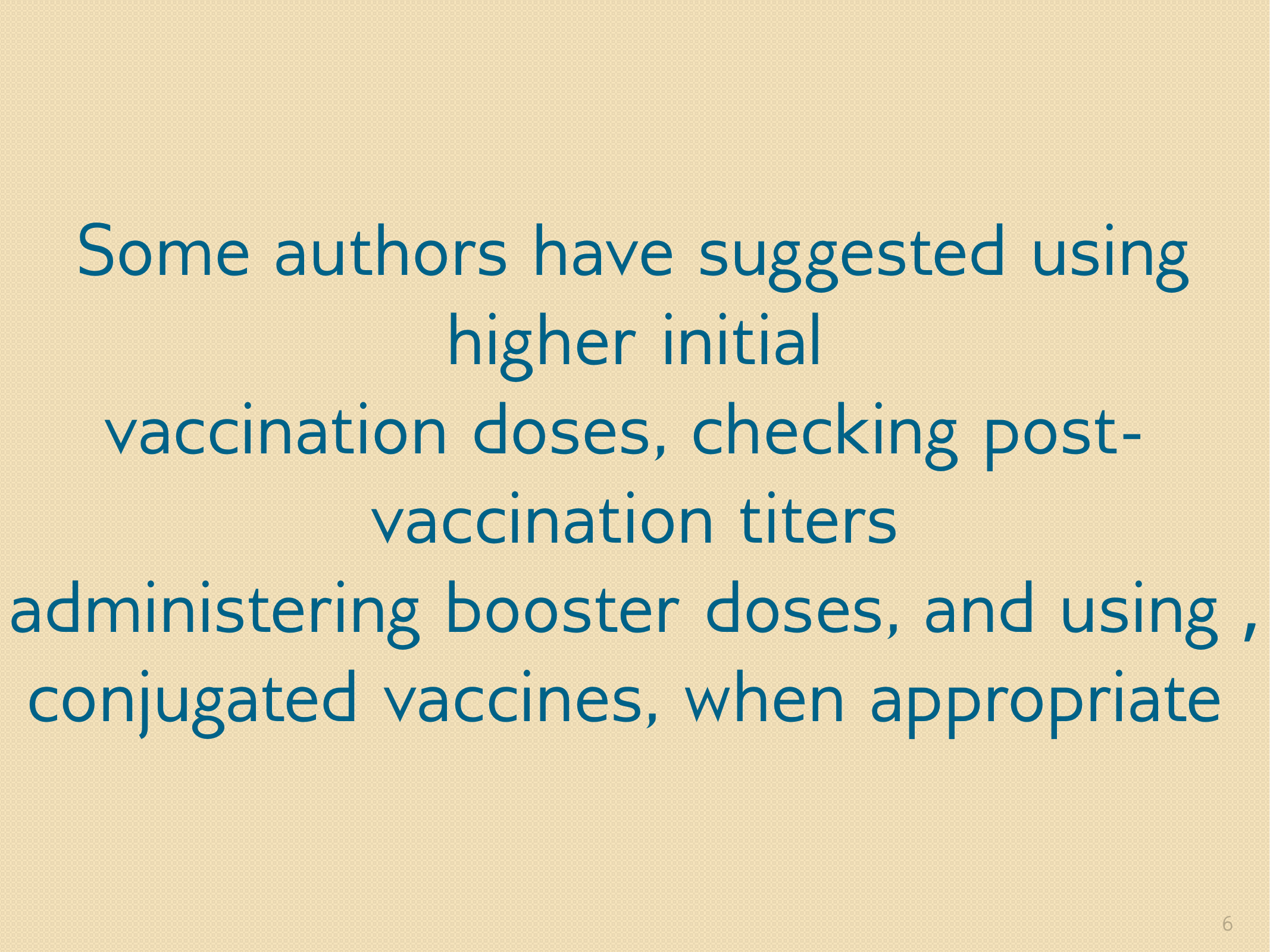

Some authors have suggested using higher initial
 vaccination doses, checking post-vaccination titers
, administering booster doses, and using
 conjugated vaccines, when appropriate
6